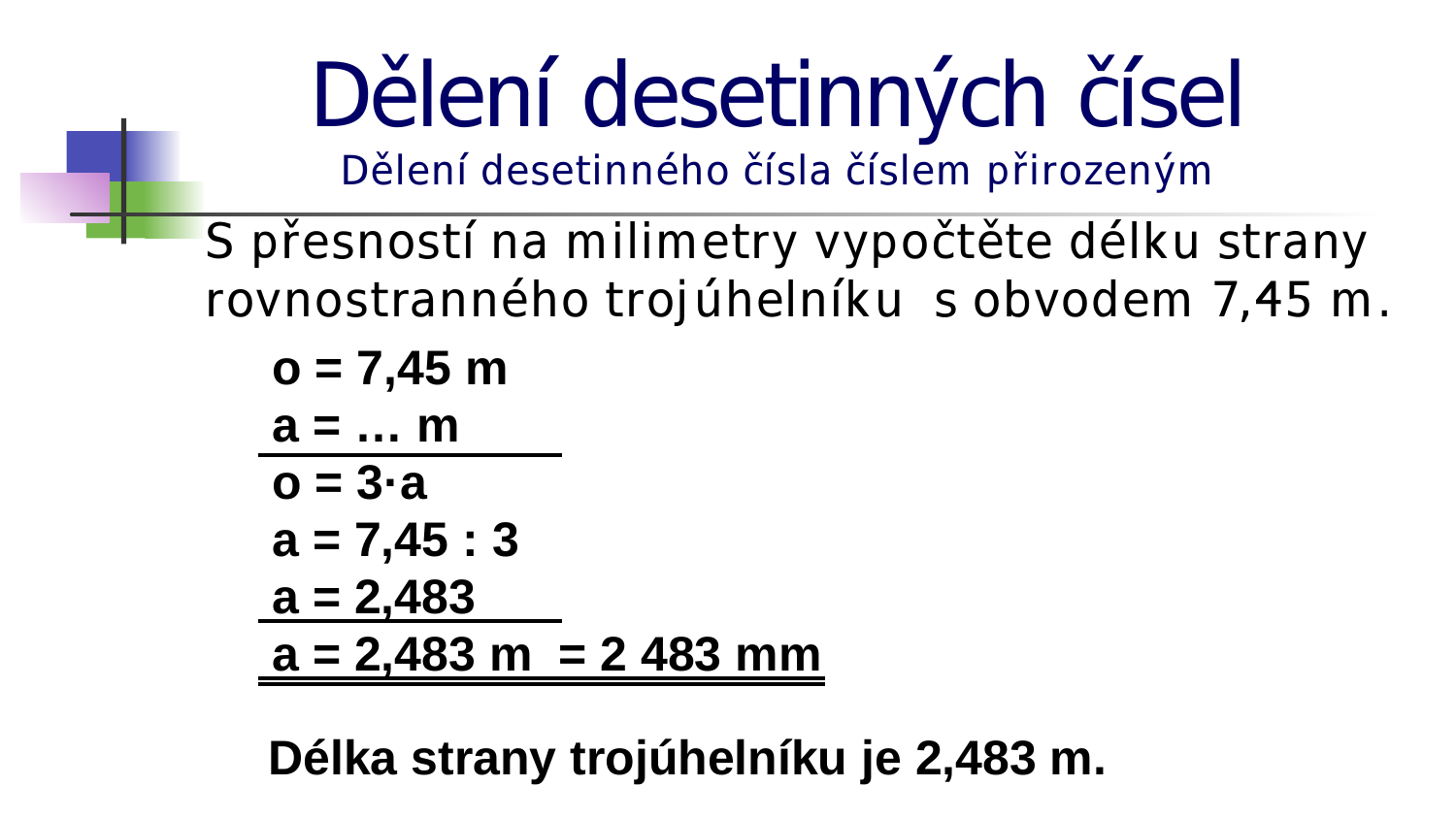

# Dělení desetinných čísel Dělení desetinného čísla číslem přirozeným
S přesností na milimetry vypočtěte délku strany rovnostranného trojúhelníku  s obvodem 7,45 m.
o = 7,45 m
a = … m
o = 3·a
a = 7,45 : 3
a = 2,483
a = 2,483 m
= 2 483 mm
Délka strany trojúhelníku je 2,483 m.